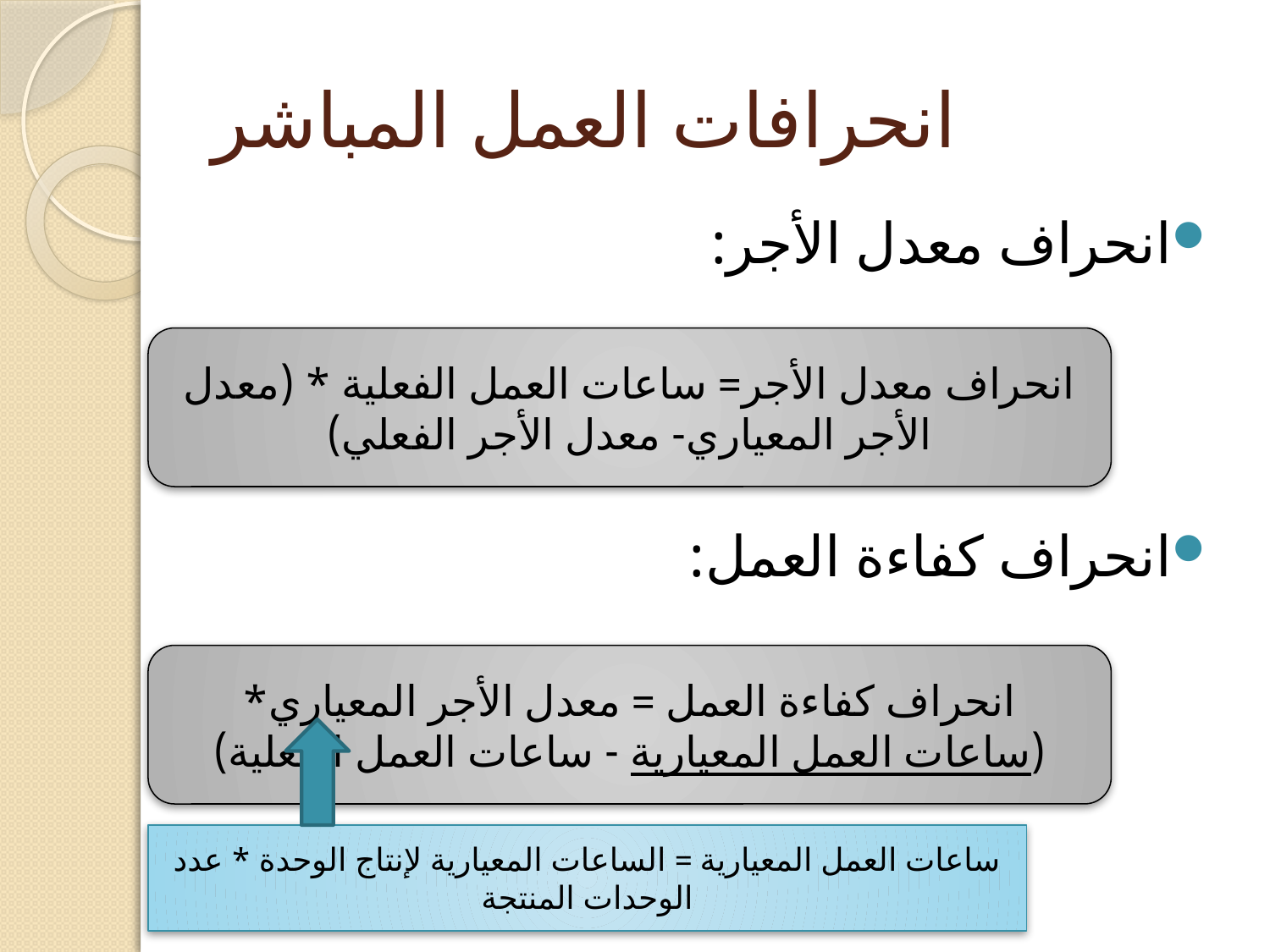

# انحرافات العمل المباشر
انحراف معدل الأجر:

انحراف كفاءة العمل:
انحراف معدل الأجر= ساعات العمل الفعلية * (معدل الأجر المعياري- معدل الأجر الفعلي)
انحراف كفاءة العمل = معدل الأجر المعياري* (ساعات العمل المعيارية - ساعات العمل الفعلية)

ساعات العمل المعيارية = الساعات المعيارية لإنتاج الوحدة * عدد الوحدات المنتجة